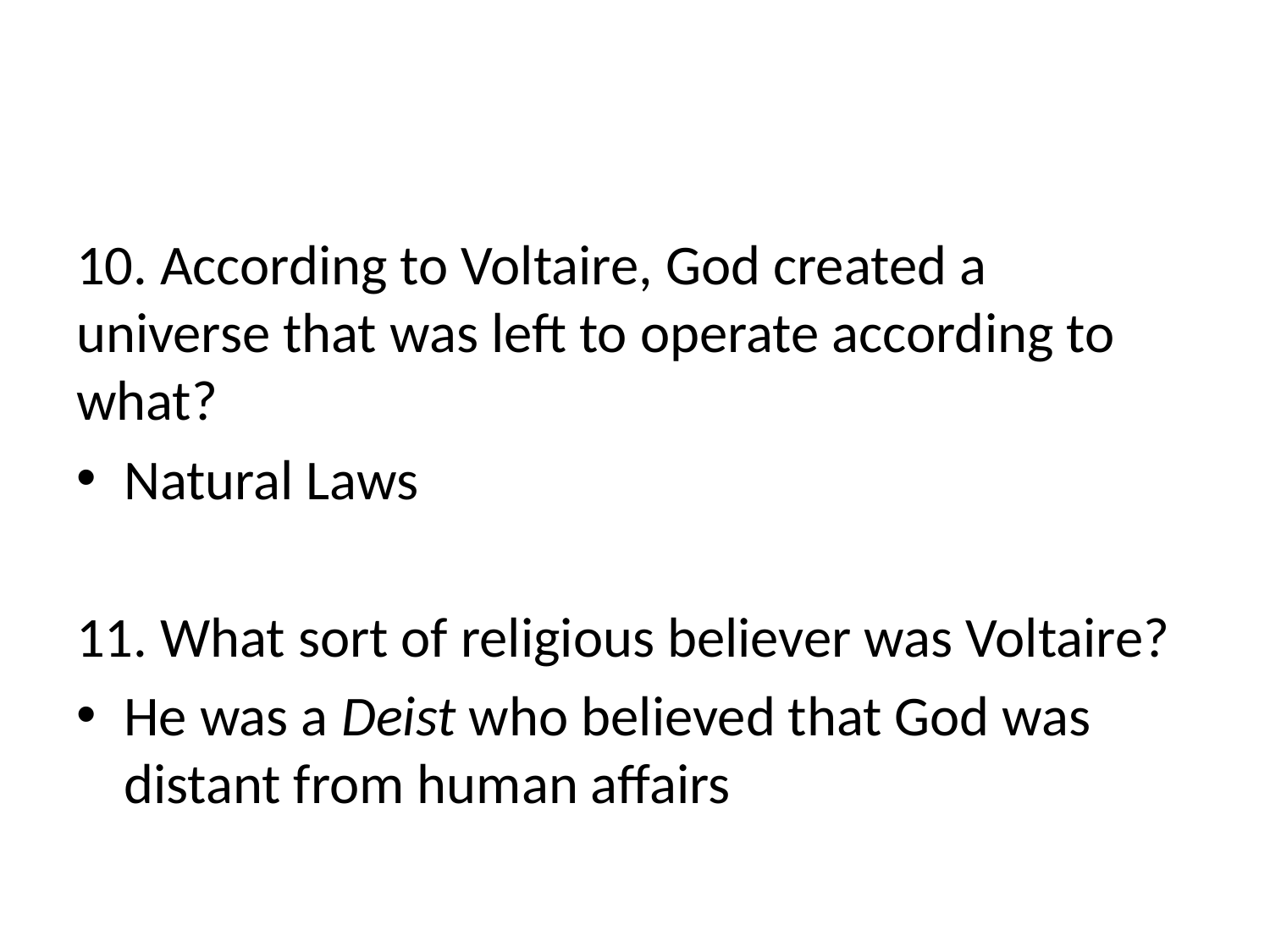

#
10. According to Voltaire, God created a universe that was left to operate according to what?
Natural Laws

11. What sort of religious believer was Voltaire?
He was a Deist who believed that God was distant from human affairs